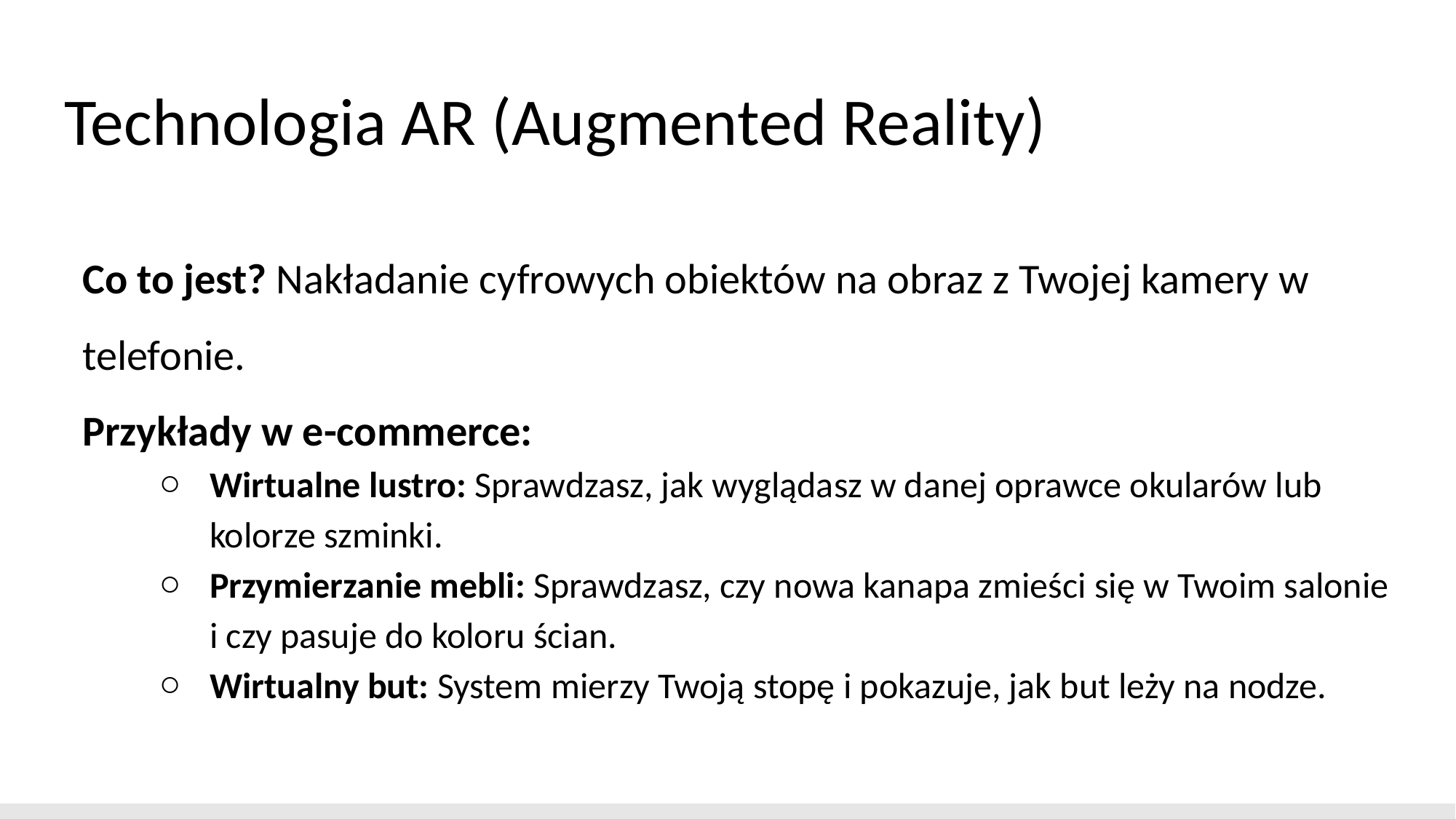

# Technologia AR (Augmented Reality)
Co to jest? Nakładanie cyfrowych obiektów na obraz z Twojej kamery w telefonie.
Przykłady w e-commerce:
Wirtualne lustro: Sprawdzasz, jak wyglądasz w danej oprawce okularów lub kolorze szminki.
Przymierzanie mebli: Sprawdzasz, czy nowa kanapa zmieści się w Twoim salonie i czy pasuje do koloru ścian.
Wirtualny but: System mierzy Twoją stopę i pokazuje, jak but leży na nodze.